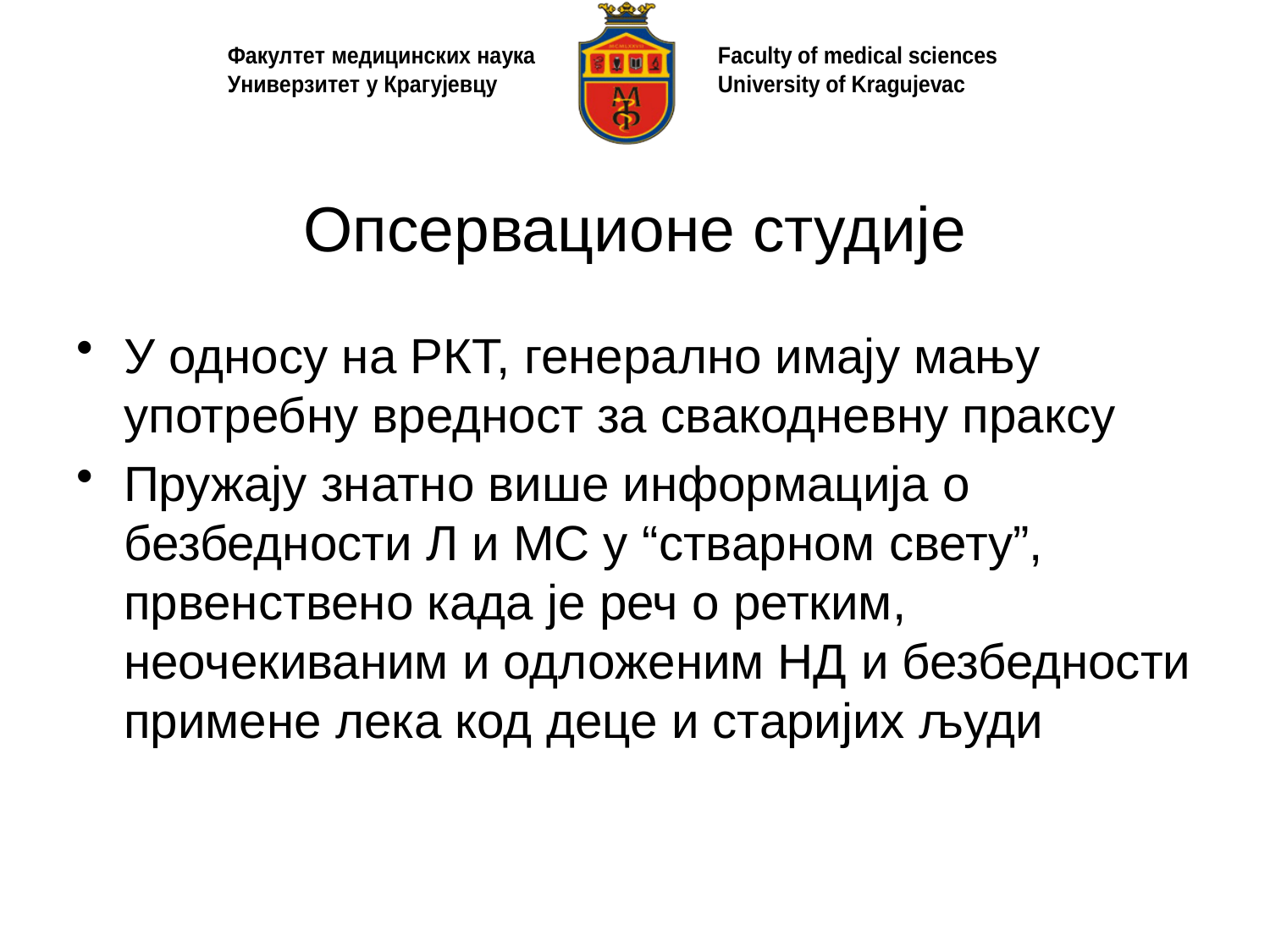

# Опсервационе студије
У односу на РКТ, генерално имају мању употребну вредност за свакодневну праксу
Пружају знатно више информација о безбедности Л и МС у “стварном свету”, првенствено када је реч о ретким, неочекиваним и одложеним НД и безбедности примене лека код деце и старијих људи